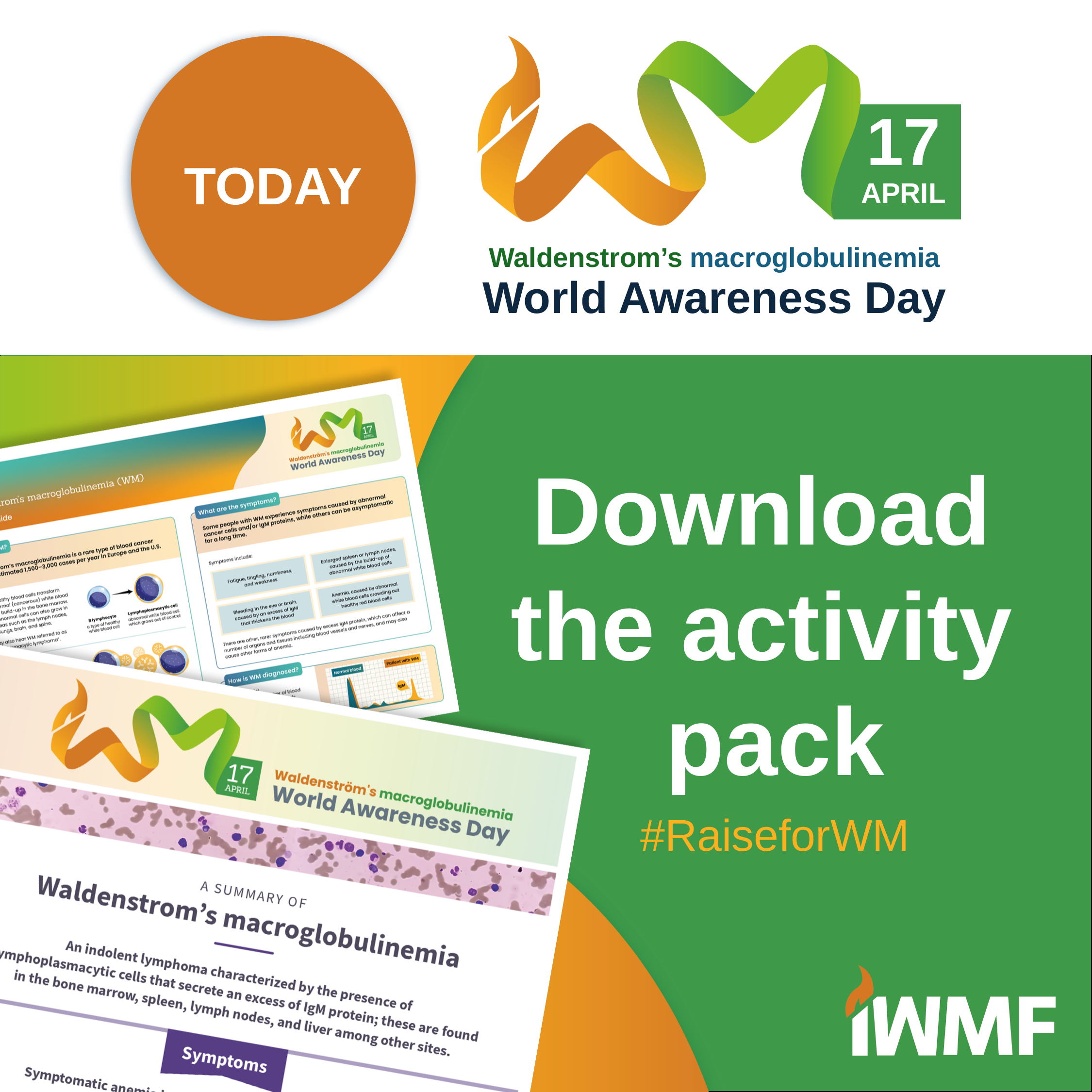

17
APRIL
TODAY
Waldenstrom’s macroglobulinemia
World Awareness Day
Download
the activity
pack
#RaiseforWM